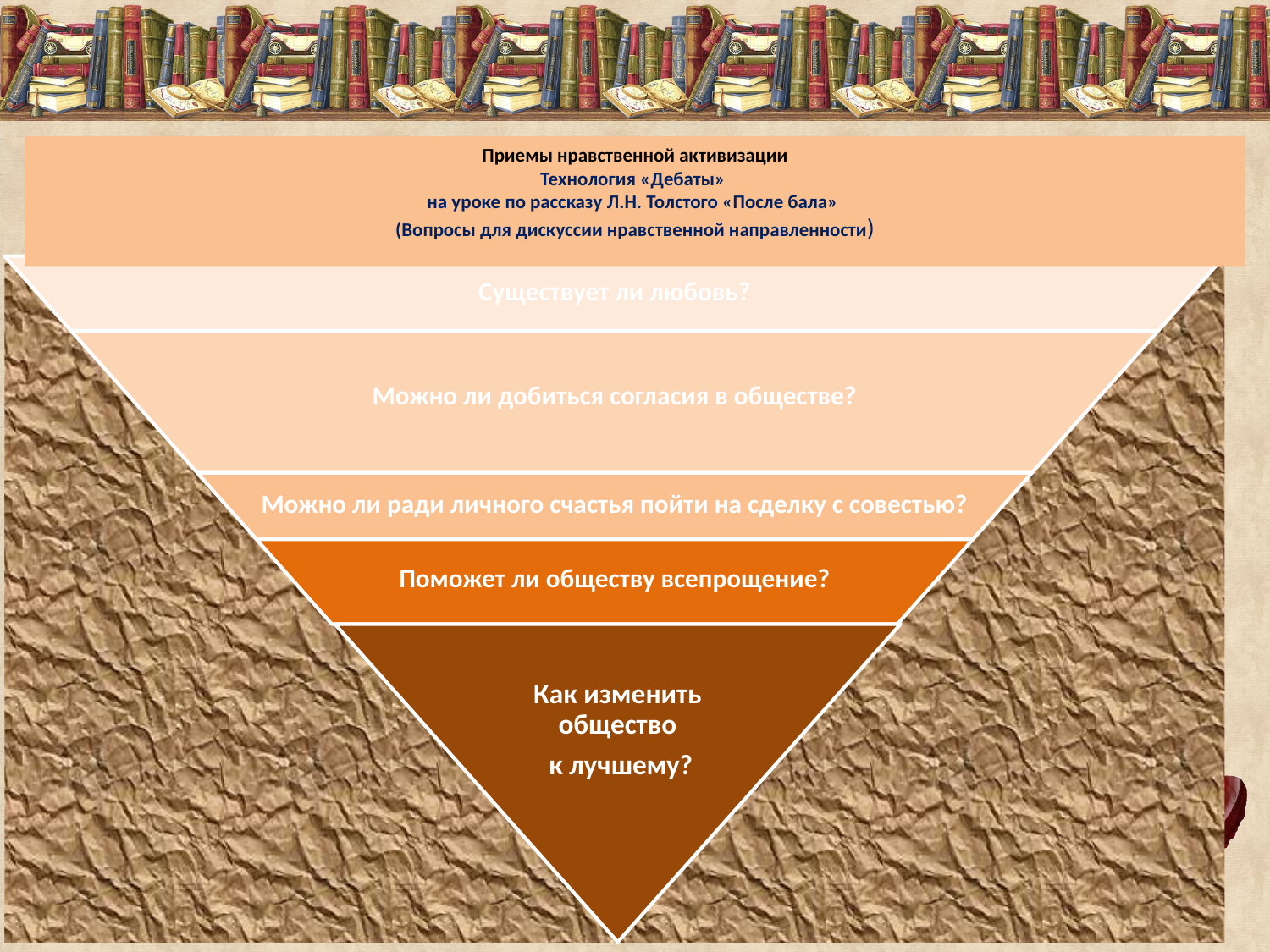

# Приемы нравственной активизации Технология «Дебаты» на уроке по рассказу Л.Н. Толстого «После бала» (Вопросы для дискуссии нравственной направленности)
Существует ли любовь?
Можно ли добиться согласия в обществе?
Можно ли ради личного счастья пойти на сделку с совестью?
Поможет ли обществу всепрощение?
Как изменить общество
 к лучшему?